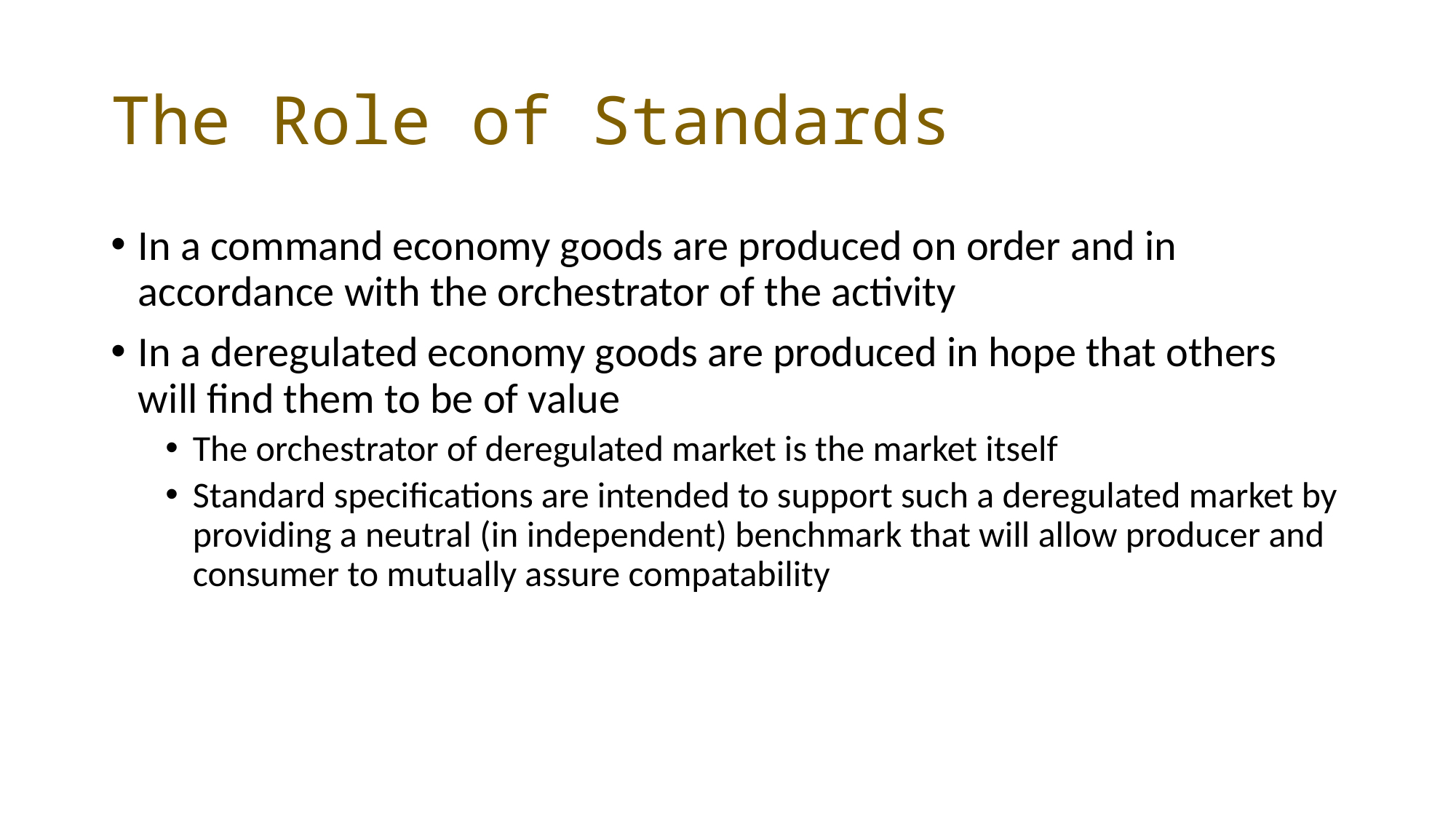

# The Role of Standards
In a command economy goods are produced on order and in accordance with the orchestrator of the activity
In a deregulated economy goods are produced in hope that others will find them to be of value
The orchestrator of deregulated market is the market itself
Standard specifications are intended to support such a deregulated market by providing a neutral (in independent) benchmark that will allow producer and consumer to mutually assure compatability